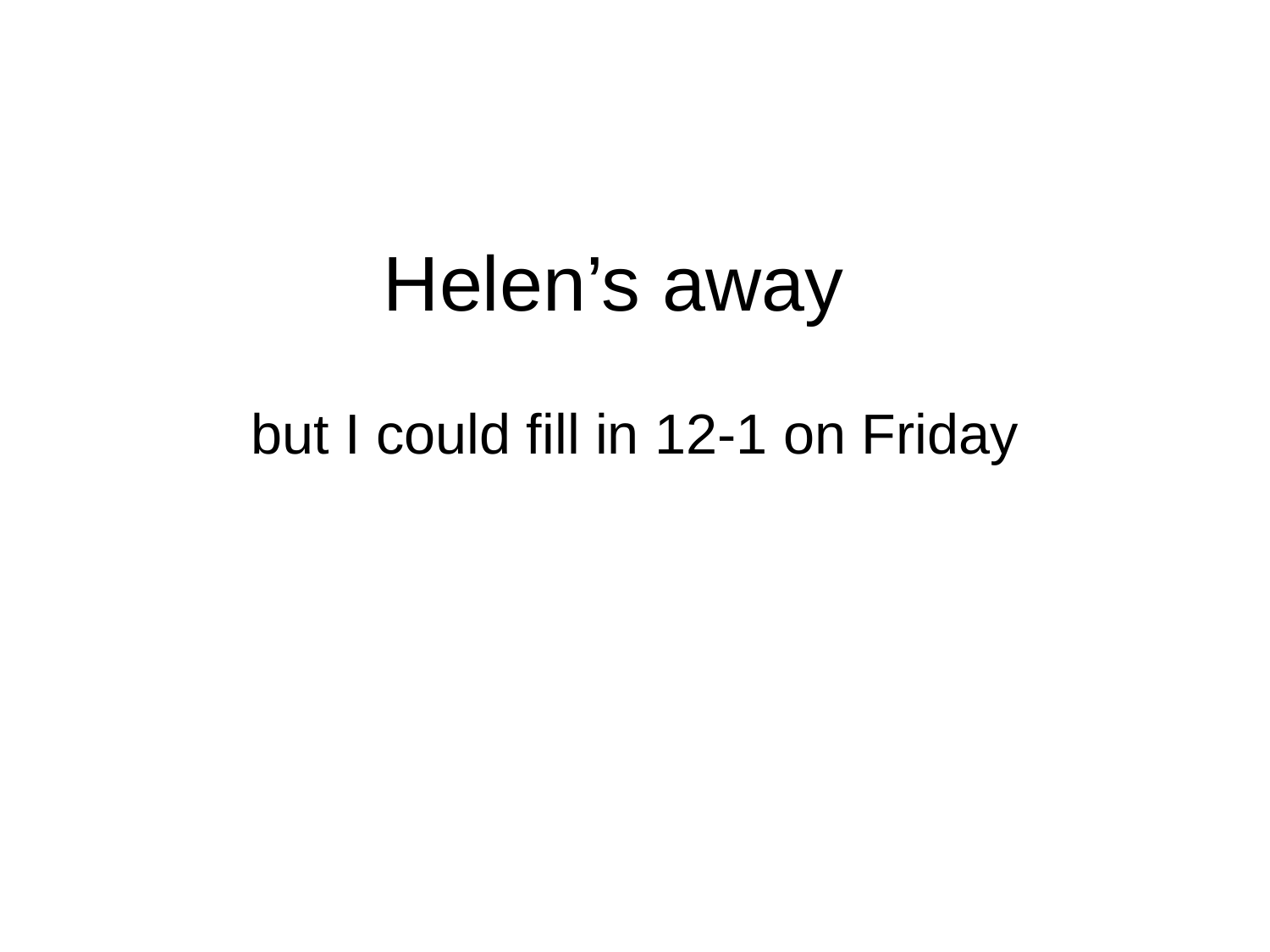

# Helen’s away
but I could fill in 12-1 on Friday